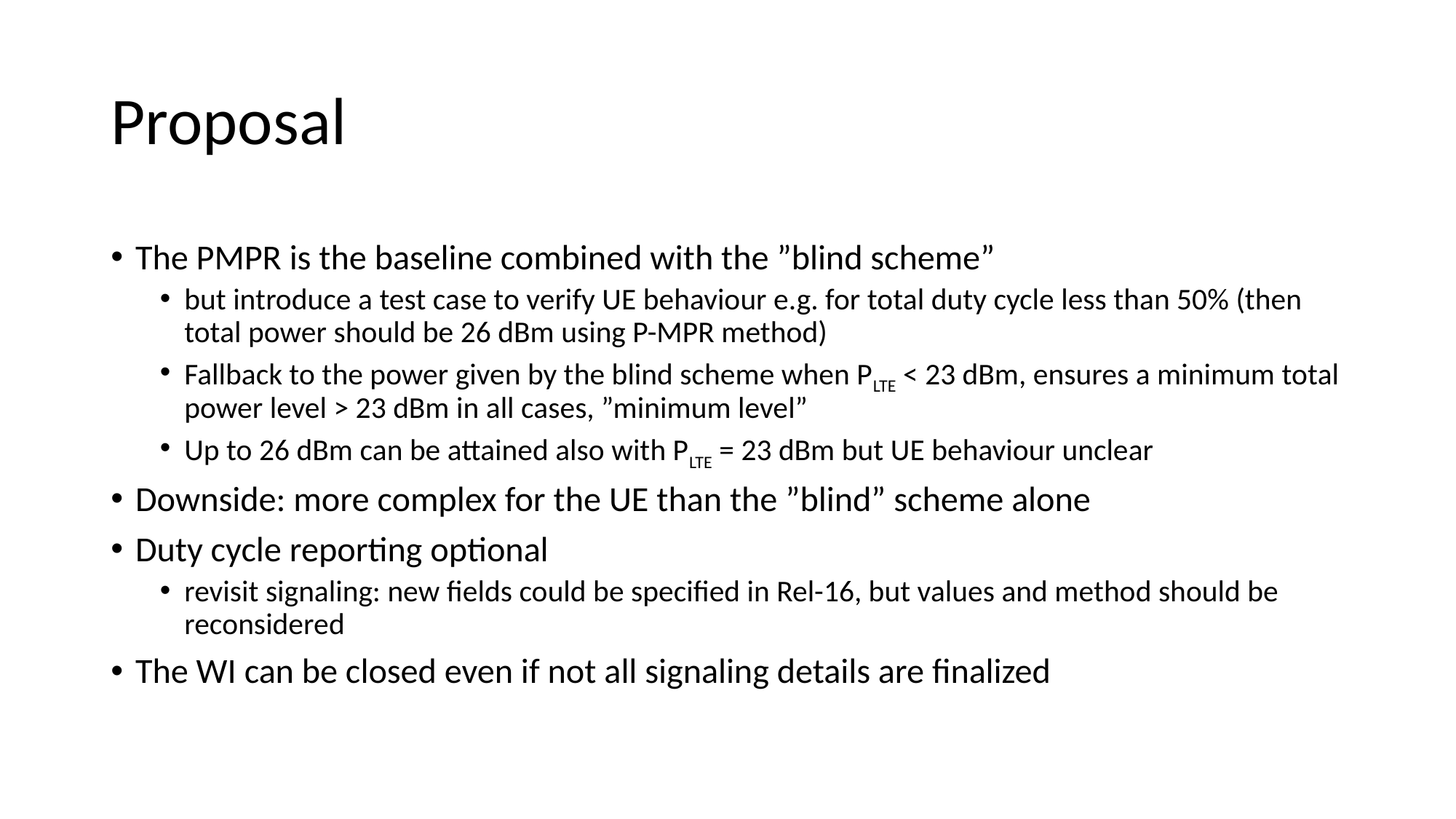

# Proposal

The PMPR is the baseline combined with the ”blind scheme”
but introduce a test case to verify UE behaviour e.g. for total duty cycle less than 50% (then total power should be 26 dBm using P-MPR method)
Fallback to the power given by the blind scheme when PLTE < 23 dBm, ensures a minimum total power level > 23 dBm in all cases, ”minimum level”
Up to 26 dBm can be attained also with PLTE = 23 dBm but UE behaviour unclear
Downside: more complex for the UE than the ”blind” scheme alone
Duty cycle reporting optional
revisit signaling: new fields could be specified in Rel-16, but values and method should be reconsidered
The WI can be closed even if not all signaling details are finalized